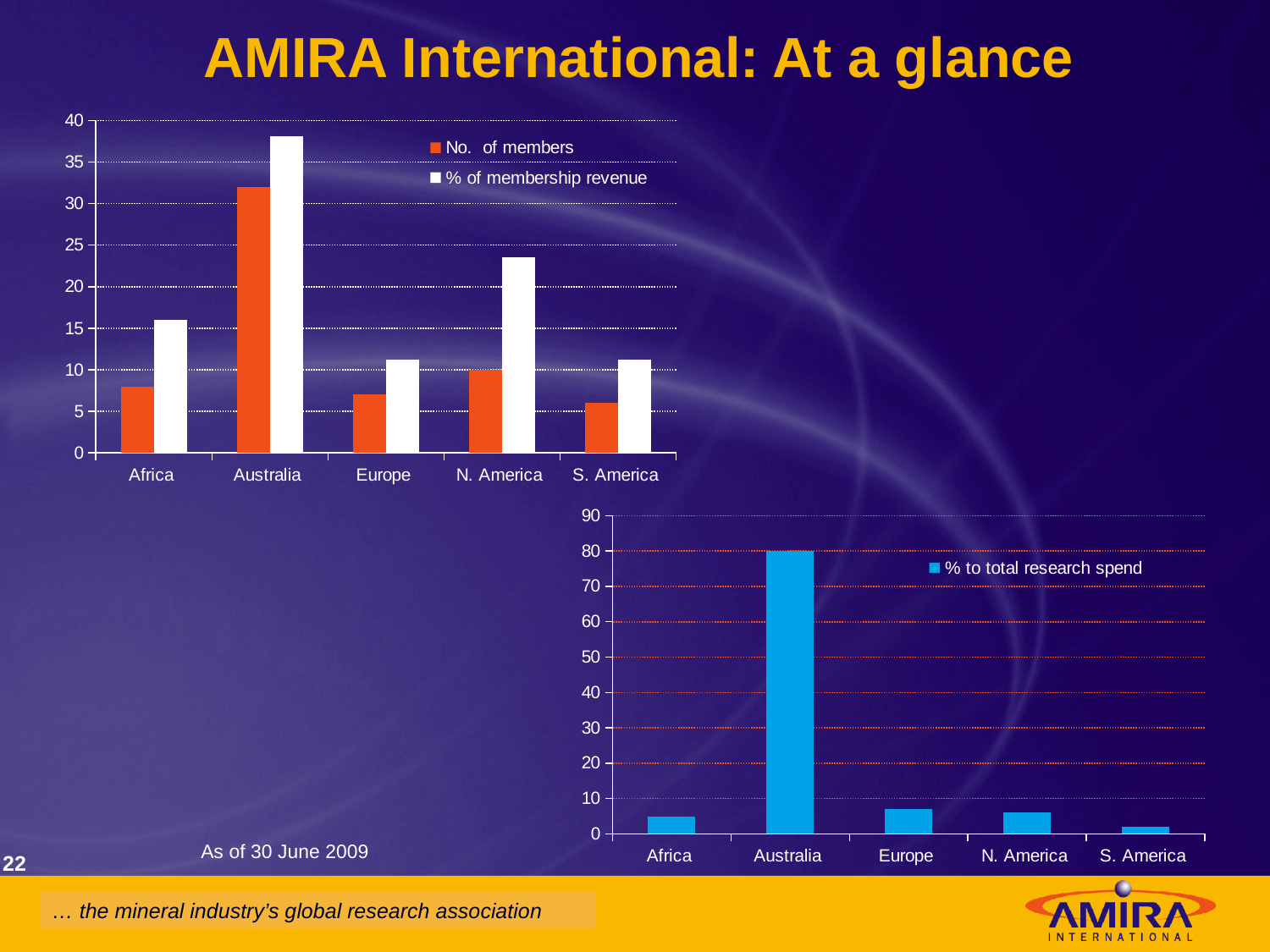

# AMIRA International: At a glance

### Chart

| Category | No.  of members | % of membership revenue  |
|---|---|---|
| Africa  | 8.0 | 16.0 |
| Australia  | 32.0 | 38.1 |
| Europe  | 7.0 | 11.2 |
| N. America  | 10.0 | 23.5 |
| S. America  | 6.0 | 11.2 |

### Chart

| Category | % to total research spend |
|---|---|
| Africa  | 5.0 |
| Australia  | 80.0 |
| Europe  | 7.0 |
| N. America  | 6.0 |
| S. America  | 2.0 |
As of 30 June 2009
22